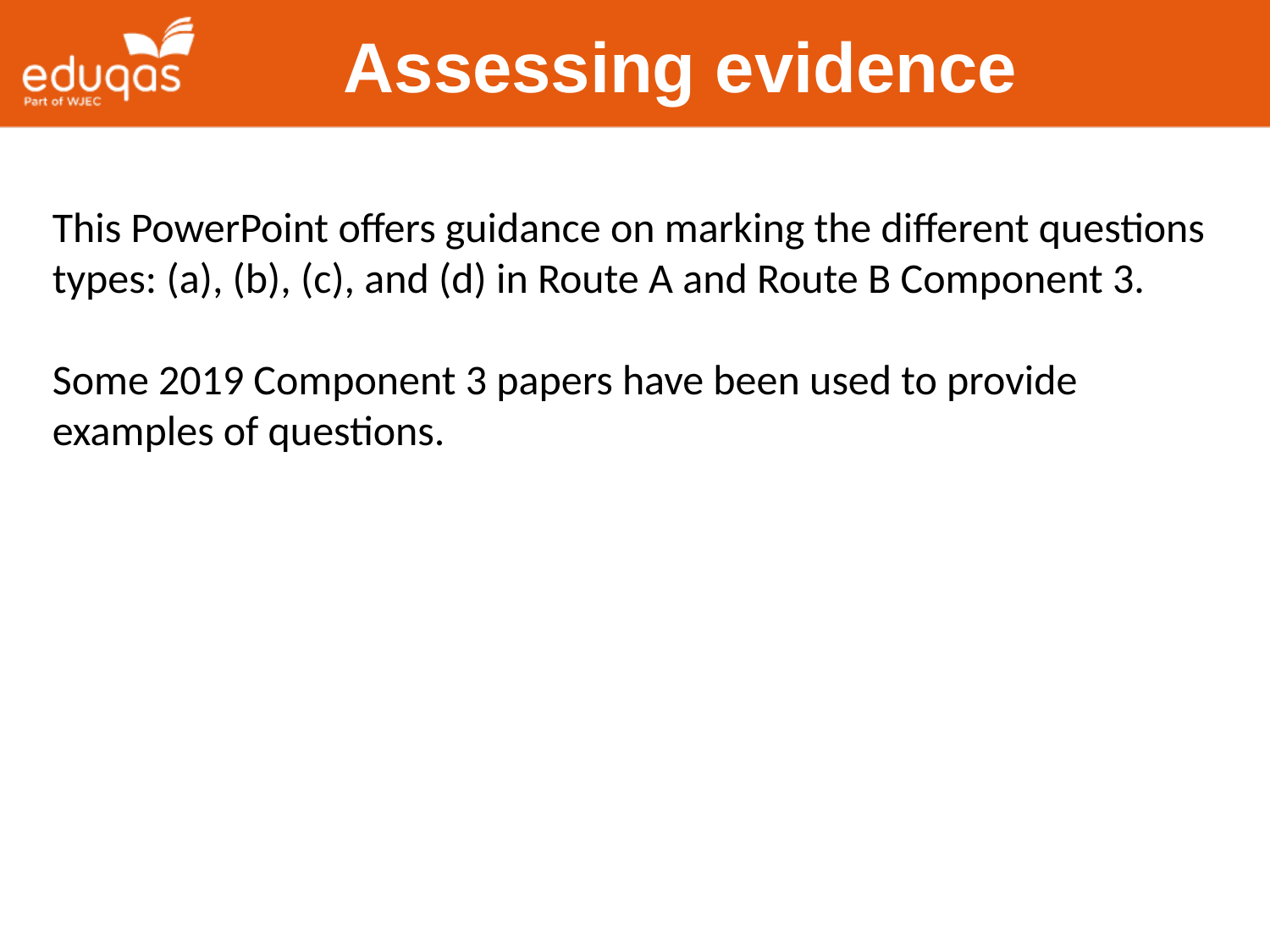

Assessing evidence

This PowerPoint offers guidance on marking the different questions types: (a), (b), (c), and (d) in Route A and Route B Component 3.

Some 2019 Component 3 papers have been used to provide examples of questions.